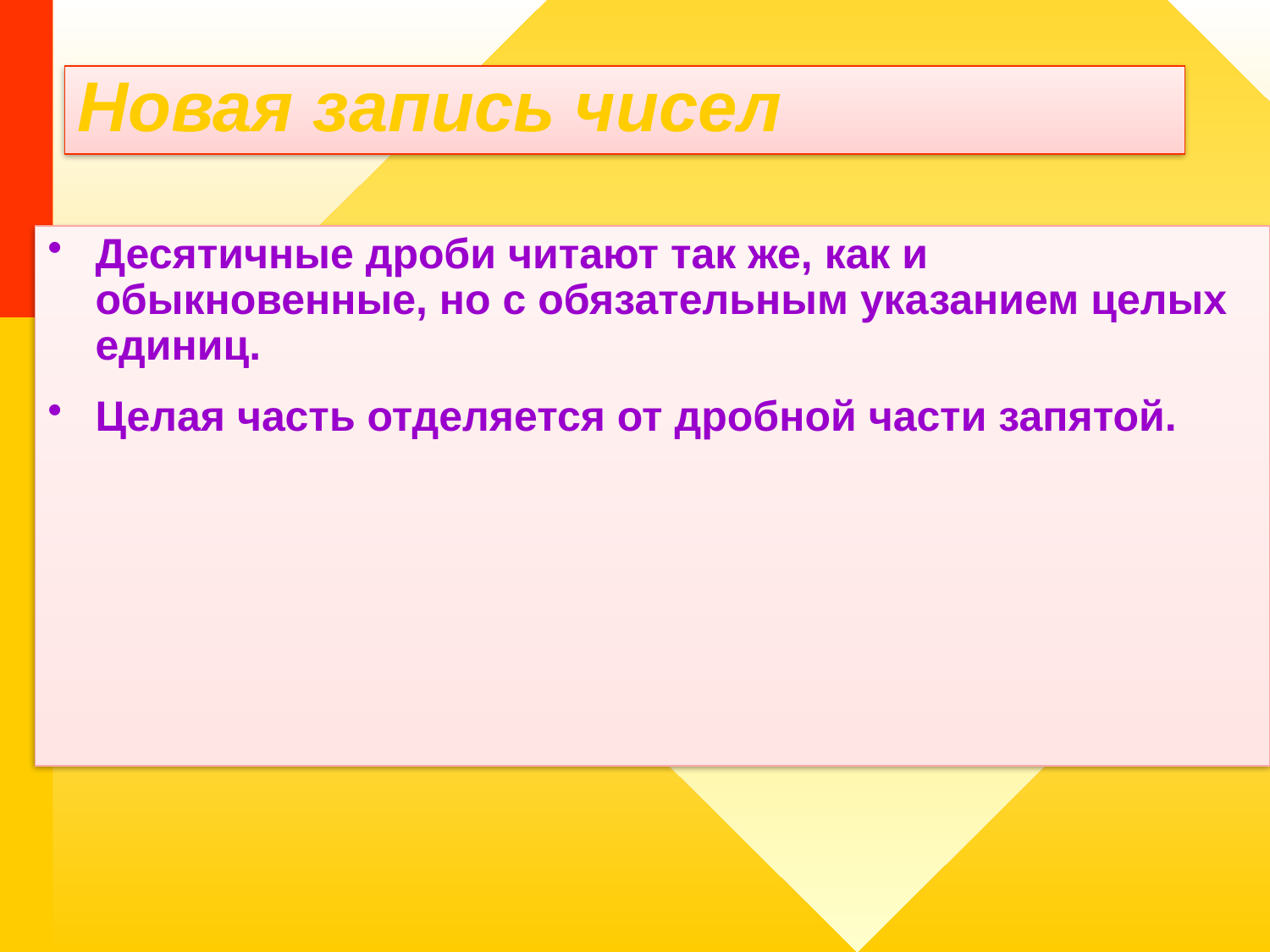

# Новая запись чисел
Десятичные дроби читают так же, как и обыкновенные, но с обязательным указанием целых единиц.
Целая часть отделяется от дробной части запятой.